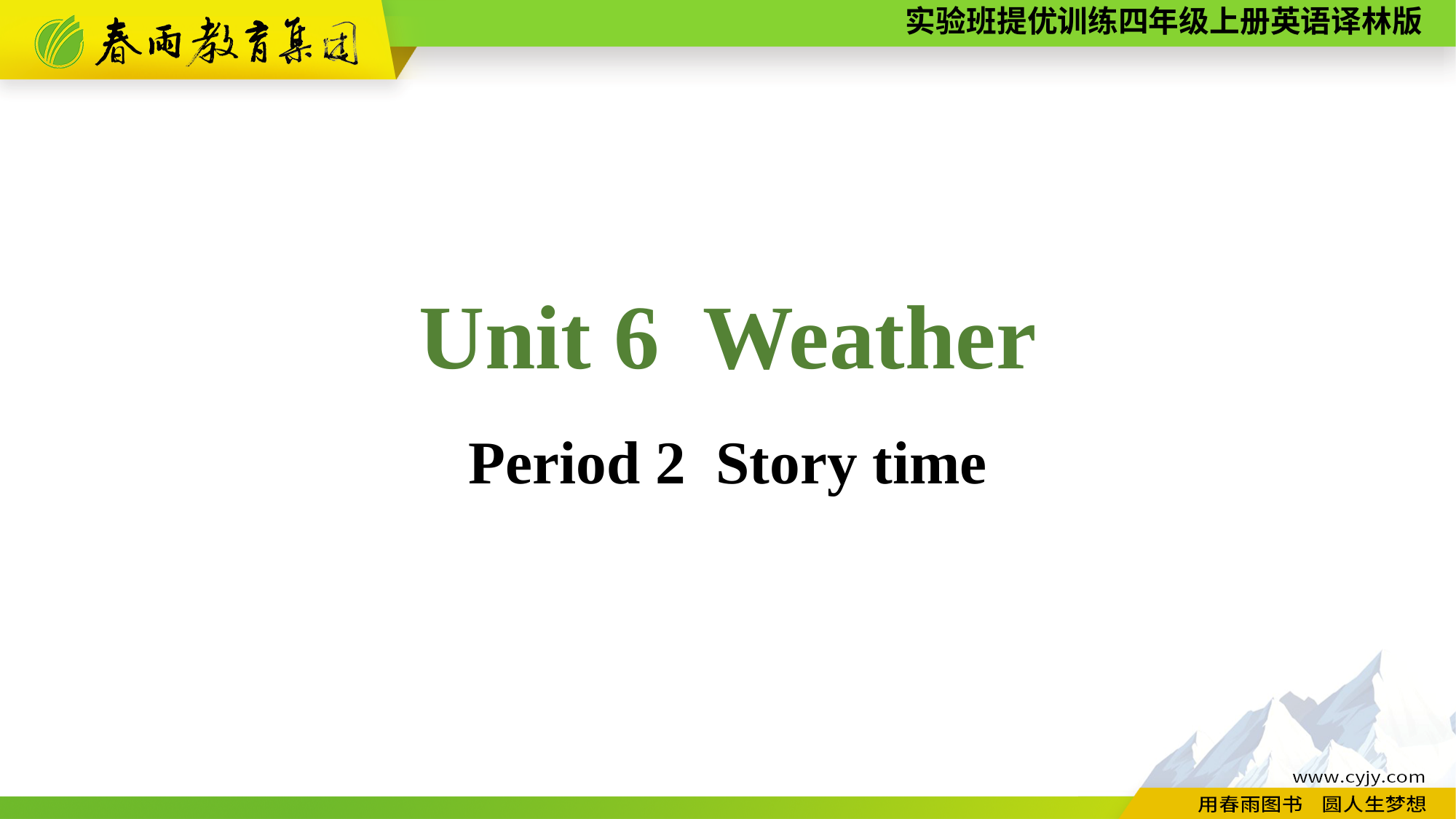

Unit 6  Weather
Period 2  Story time